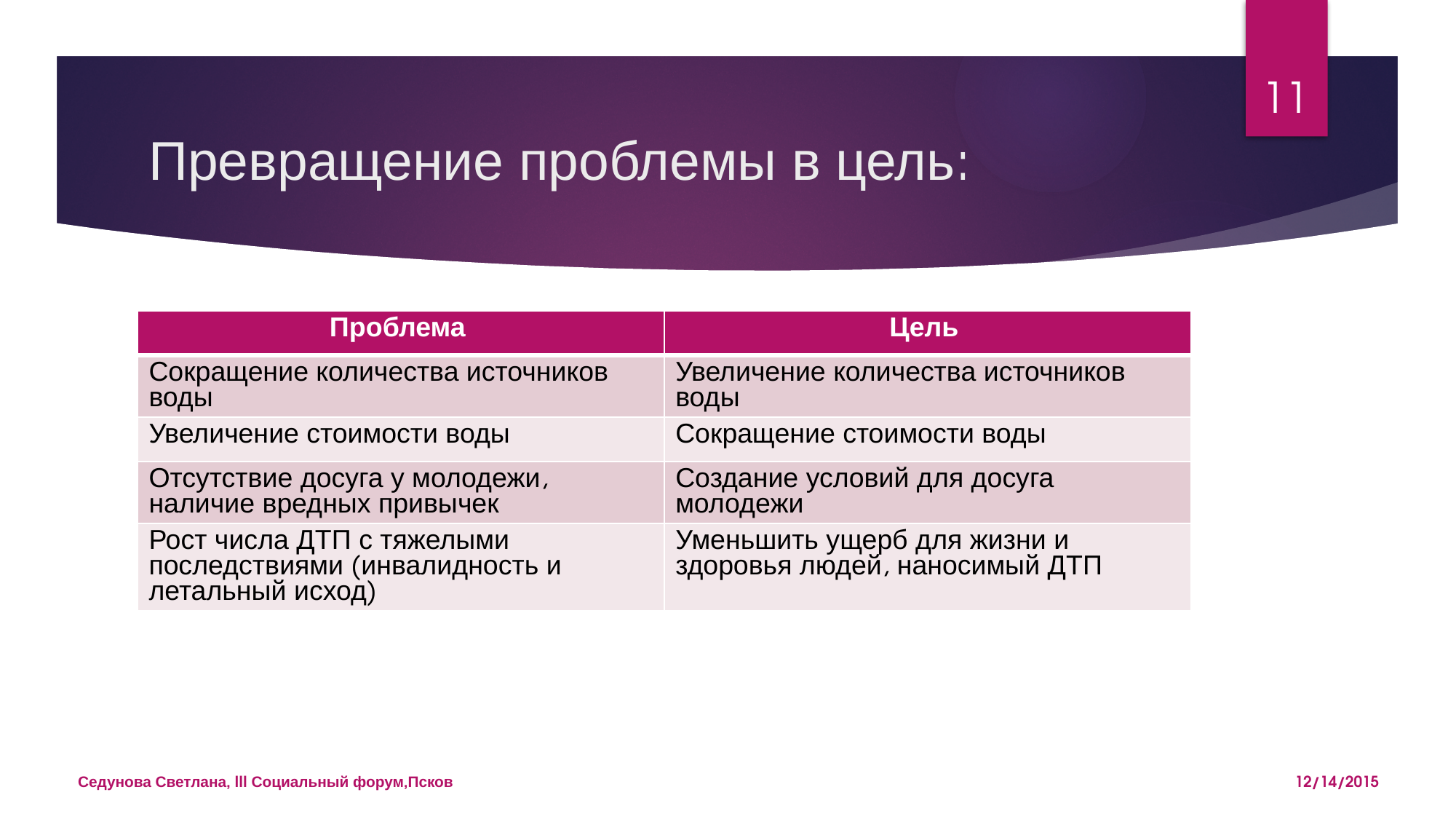

11
# Превращение проблемы в цель:
| Проблема | Цель |
| --- | --- |
| Сокращение количества источников воды | Увеличение количества источников воды |
| Увеличение стоимости воды | Сокращение стоимости воды |
| Отсутствие досуга у молодежи, наличие вредных привычек | Создание условий для досуга молодежи |
| Рост числа ДТП с тяжелыми последствиями (инвалидность и летальный исход) | Уменьшить ущерб для жизни и здоровья людей, наносимый ДТП |
Седунова Светлана, III Социальный форум,Псков
12/14/2015